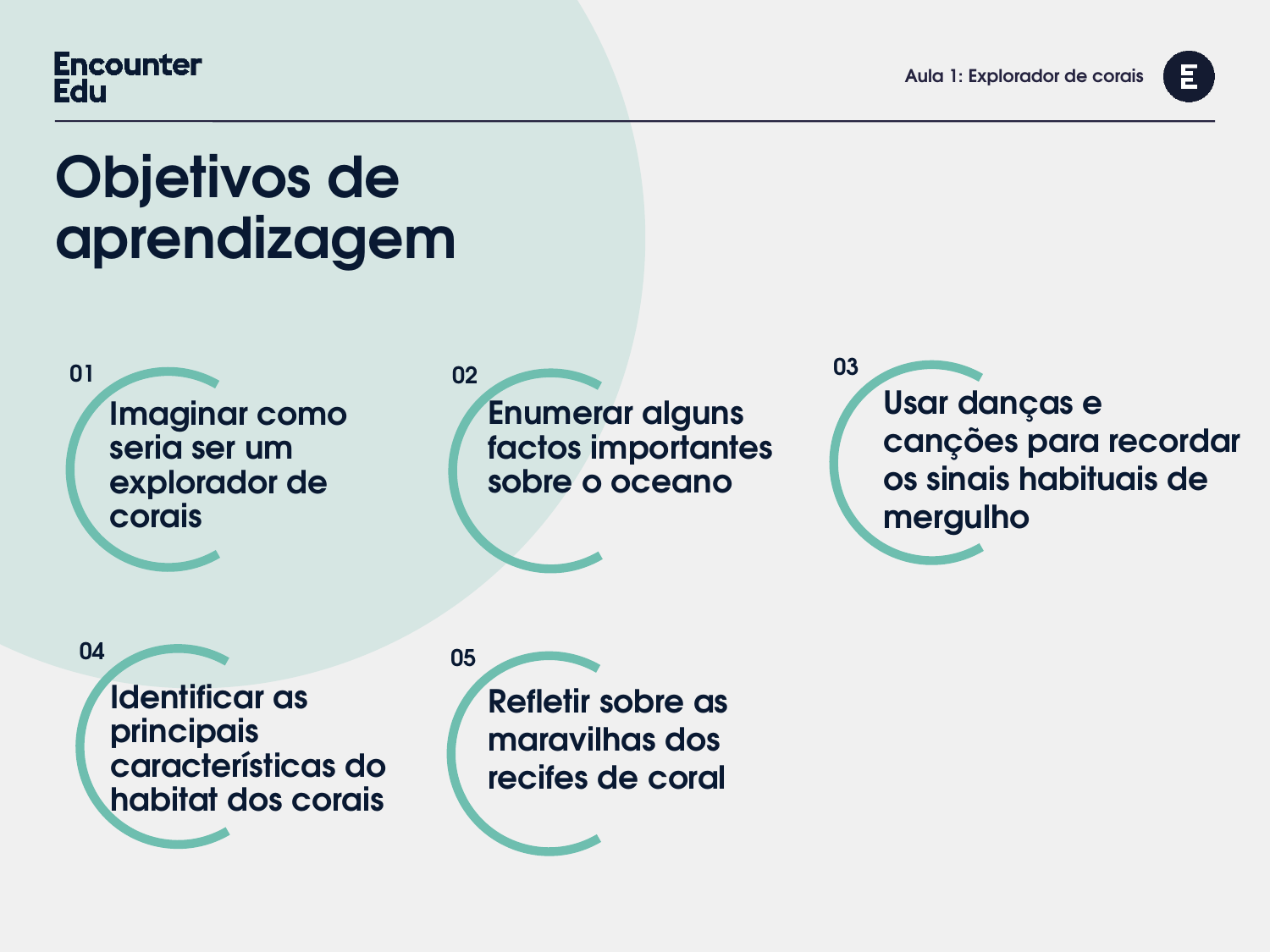

# Aula 1: Explorador de corais
Objetivos de aprendizagem
Usar danças e canções para recordar os sinais habituais de mergulho
Enumerar alguns factos importantes sobre o oceano

Imaginar como seria ser um explorador de corais

Refletir sobre as maravilhas dos recifes de coral
Identificar as principais características do habitat dos corais